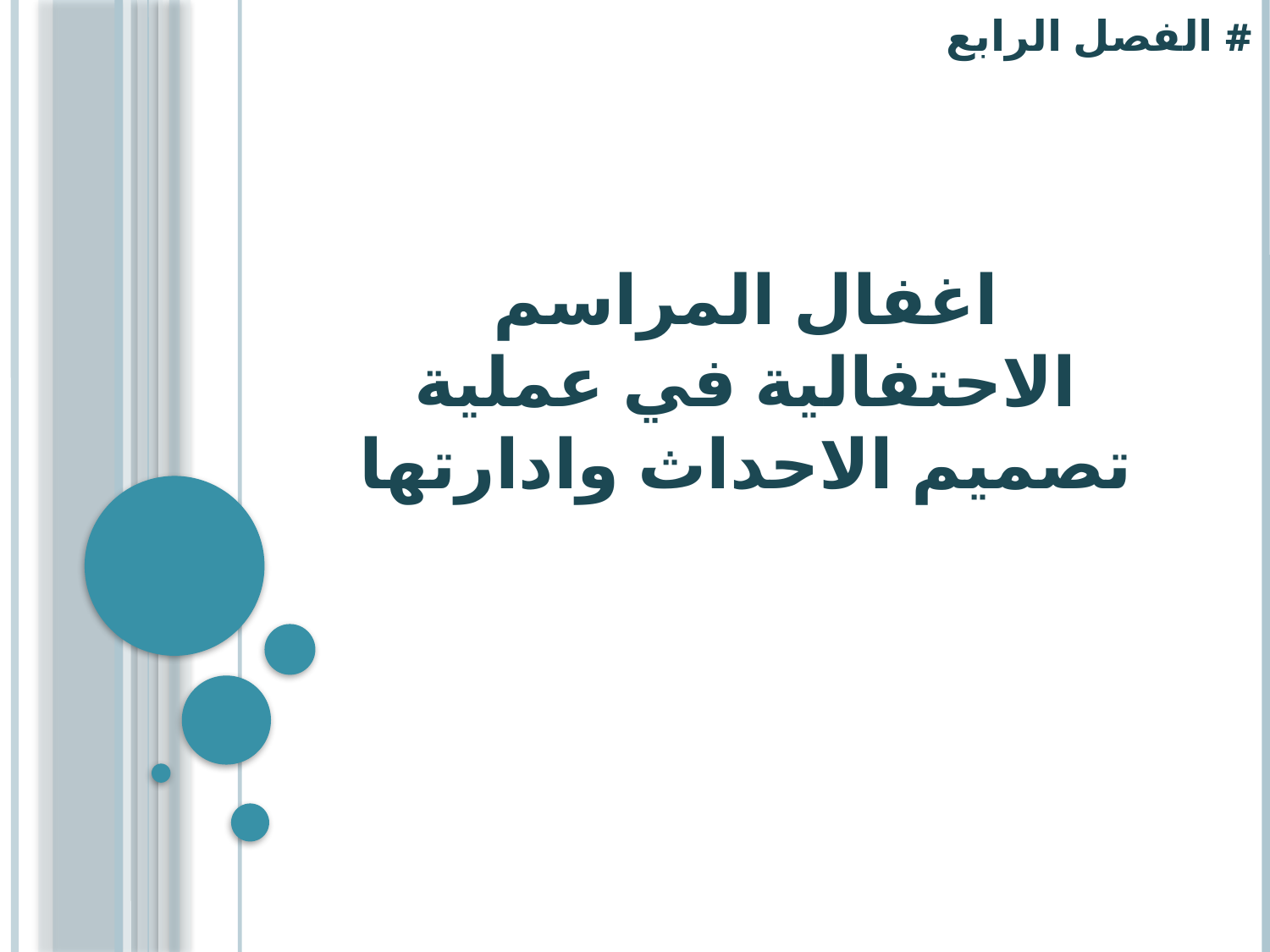

# الفصل الرابع
# اغفال المراسم الاحتفالية في عملية تصميم الاحداث وادارتها